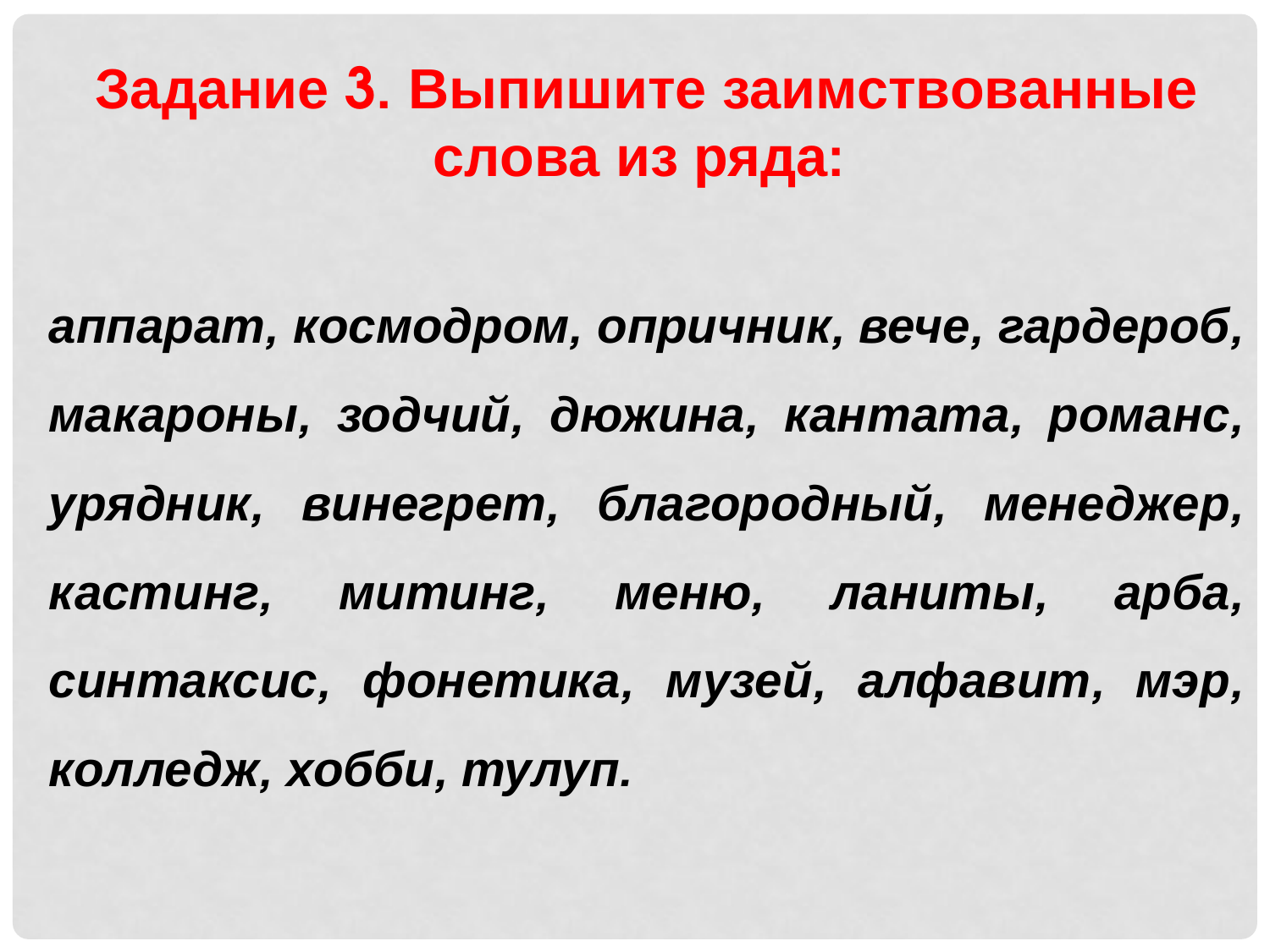

Задание 3. Выпишите заимствованные слова из ряда:

аппарат, космодром, опричник, вече, гардероб, макароны, зодчий, дюжина, кантата, романс, урядник, винегрет, благородный, менеджер, кастинг, митинг, меню, ланиты, арба, синтаксис, фонетика, музей, алфавит, мэр, колледж, хобби, тулуп.